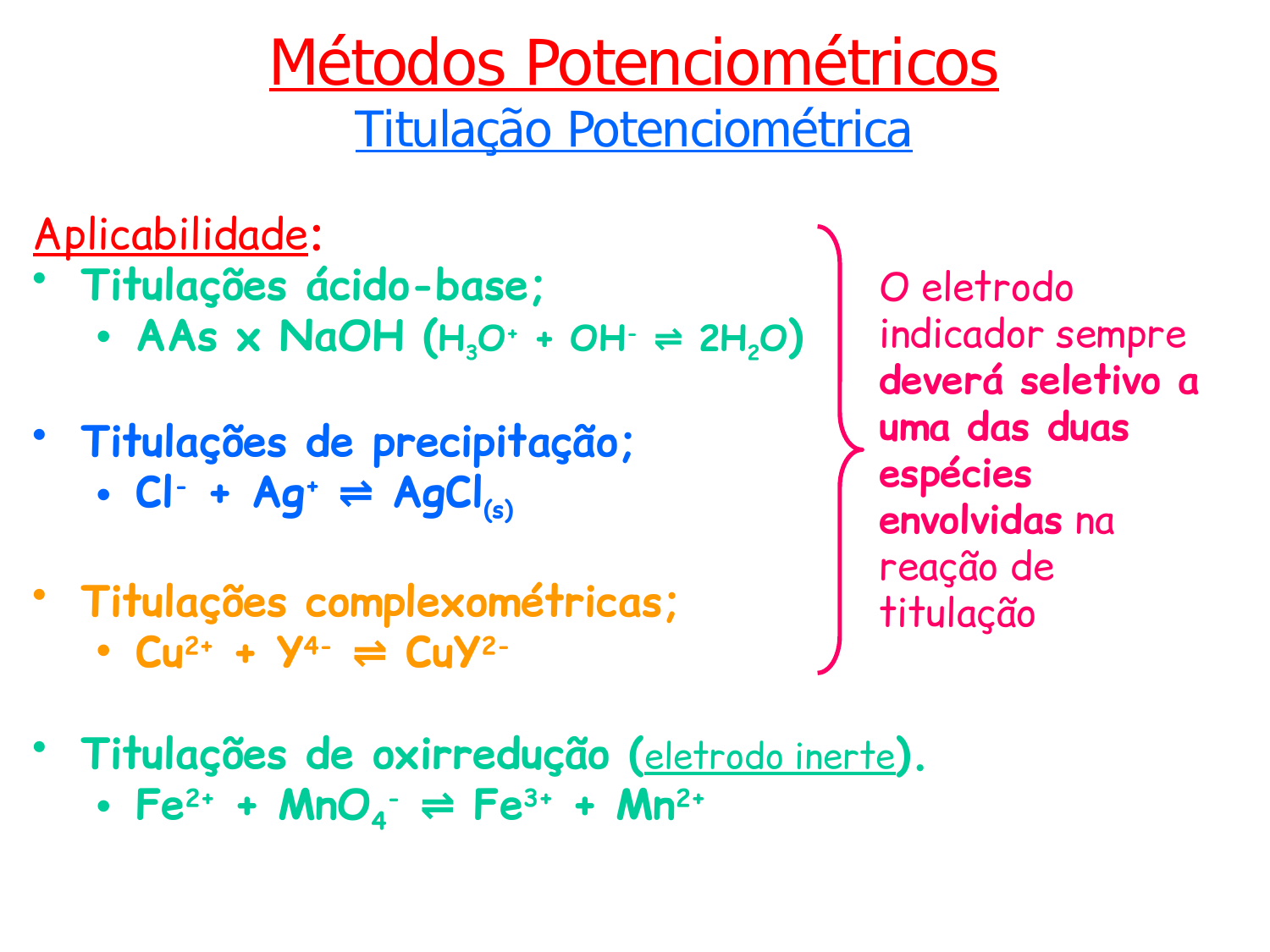

Métodos Potenciométricos
Titulação Potenciométrica
Aplicabilidade:
 Titulações ácido-base;
AAs x NaOH (H3O+ + OH- ⇌ 2H2O)

 Titulações de precipitação;
Cl- + Ag+ ⇌ AgCl(s)

 Titulações complexométricas;
Cu2+ + Y4- ⇌ CuY2-

 Titulações de oxirredução (eletrodo inerte).
Fe2+ + MnO4- ⇌ Fe3+ + Mn2+

O eletrodo indicador sempre deverá seletivo a uma das duas espécies envolvidas na reação de titulação